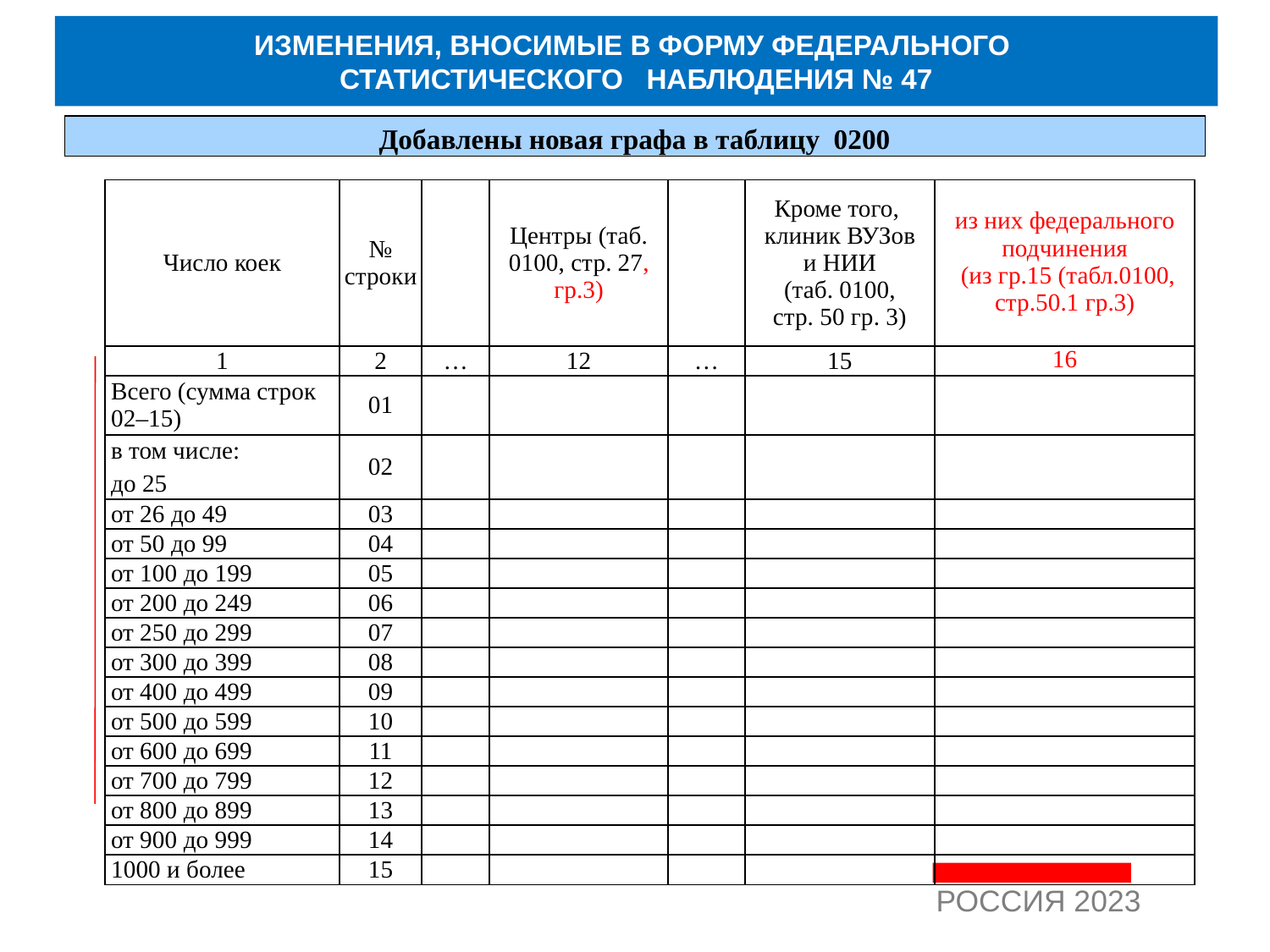

ИЗМЕНЕНИЯ, ВНОСИМЫЕ В ФОРМУ ФЕДЕРАЛЬНОГО
СТАТИСТИЧЕСКОГО   НАБЛЮДЕНИЯ № 47

Добавлены новая графа в таблицу  0200

| Число коек | № строки |  | Центры (таб. 0100, стр. 27, гр.3) |  | Кроме того, клиник ВУЗов и НИИ (таб. 0100, стр. 50 гр. 3) | из них федерального подчинения (из гр.15 (табл.0100, стр.50.1 гр.3) |
| --- | --- | --- | --- | --- | --- | --- |
| 1 | 2 | … | 12 | … | 15 | 16 |
| Всего (сумма строк 02–15) | 01 |  |  |  |  |  |
| в том числе: до 25 | 02 |  |  |  |  |  |
| от 26 до 49 | 03 |  |  |  |  |  |
| от 50 до 99 | 04 |  |  |  |  |  |
| от 100 до 199 | 05 |  |  |  |  |  |
| от 200 до 249 | 06 |  |  |  |  |  |
| от 250 до 299 | 07 |  |  |  |  |  |
| от 300 до 399 | 08 |  |  |  |  |  |
| от 400 до 499 | 09 |  |  |  |  |  |
| от 500 до 599 | 10 |  |  |  |  |  |
| от 600 до 699 | 11 |  |  |  |  |  |
| от 700 до 799 | 12 |  |  |  |  |  |
| от 800 до 899 | 13 |  |  |  |  |  |
| от 900 до 999 | 14 |  |  |  |  |  |
| 1000 и более | 15 |  |  |  |  |  |

РОССИЯ 2023